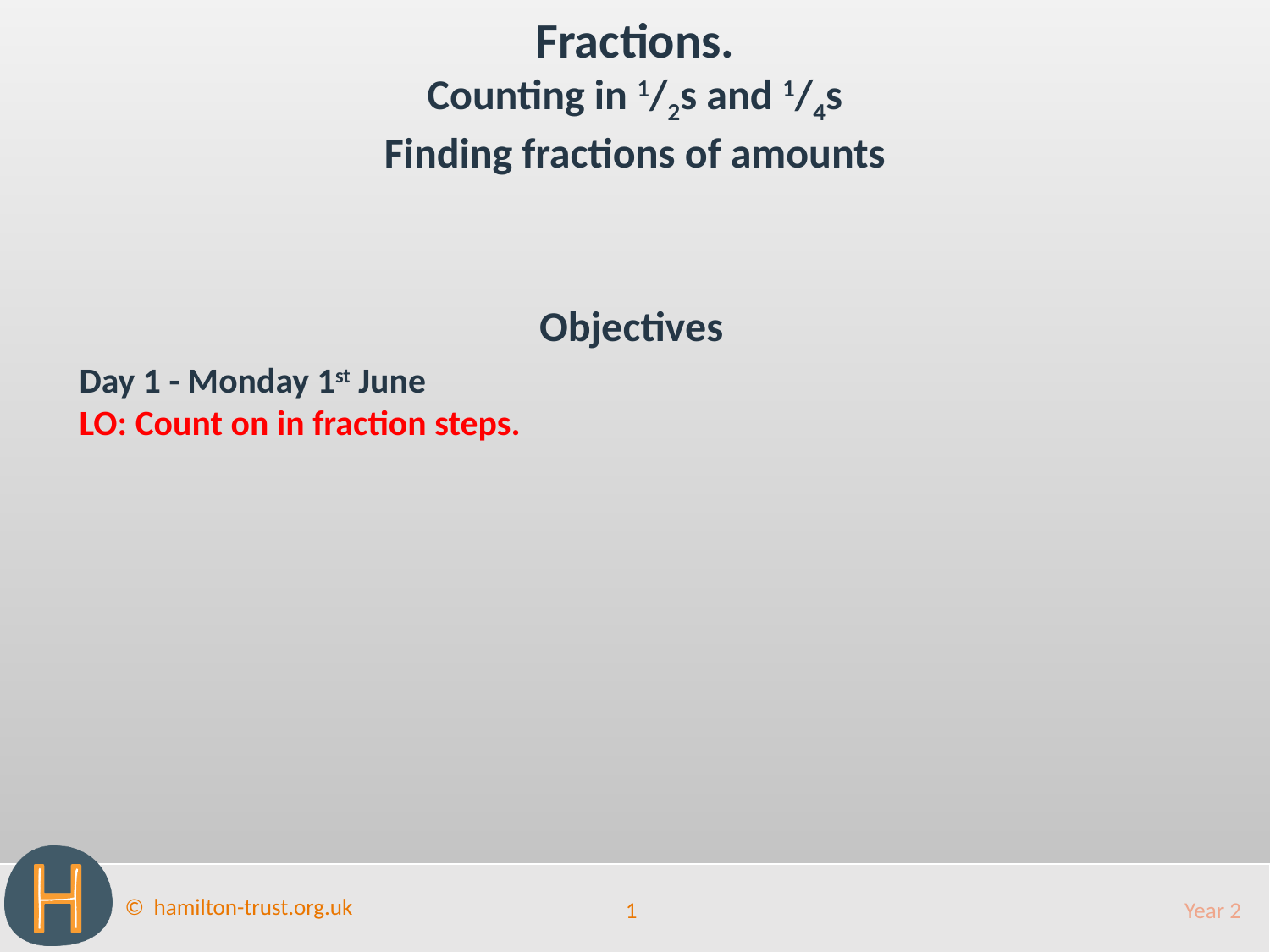

Fractions.
Counting in 1/2s and 1/4s
Finding fractions of amounts
Objectives
Day 1 - Monday 1st June
LO: Count on in fraction steps.
1
Year 2